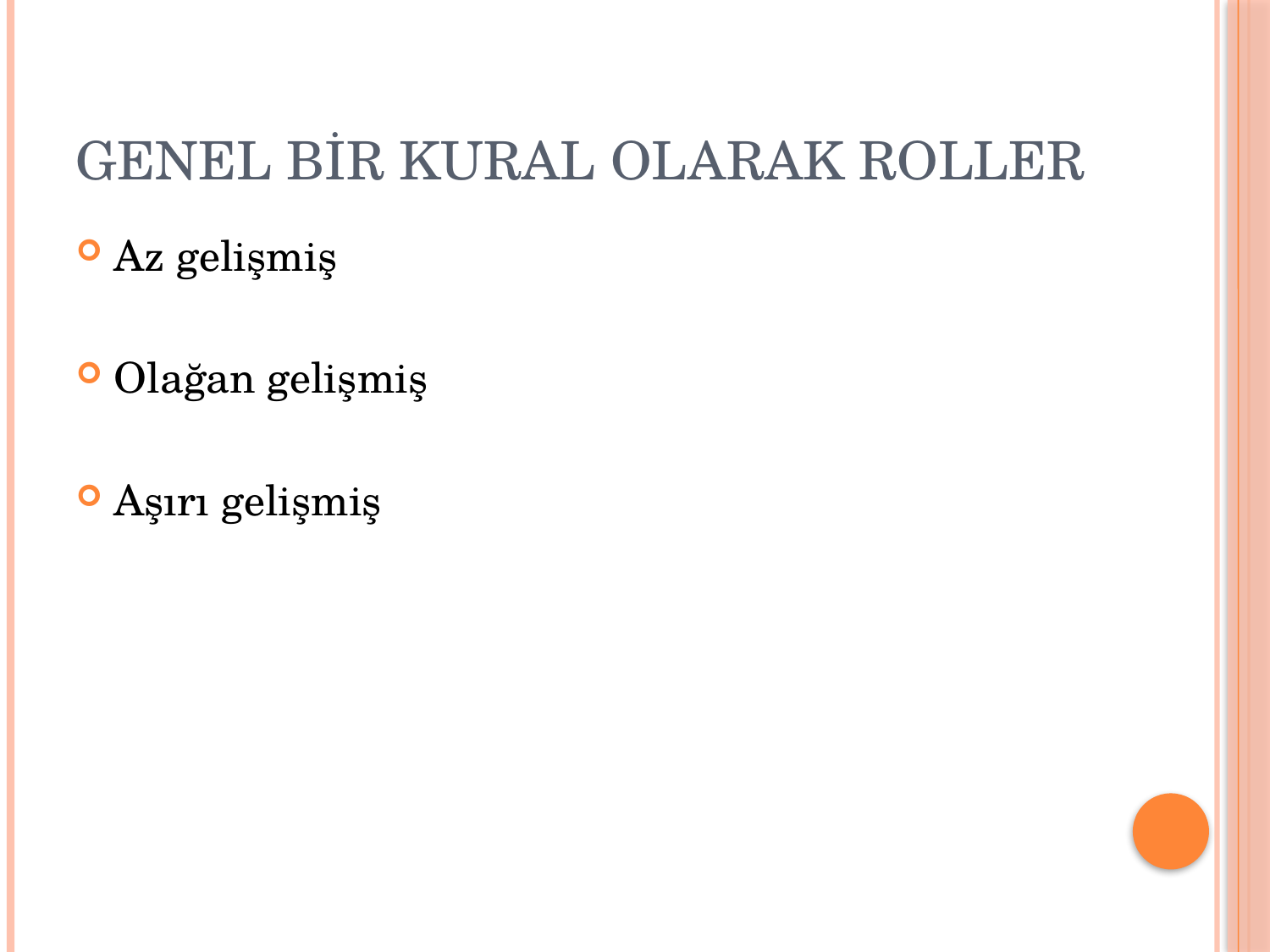

# Genel bir kural olarak Roller
Az gelişmiş

Olağan gelişmiş

Aşırı gelişmiş